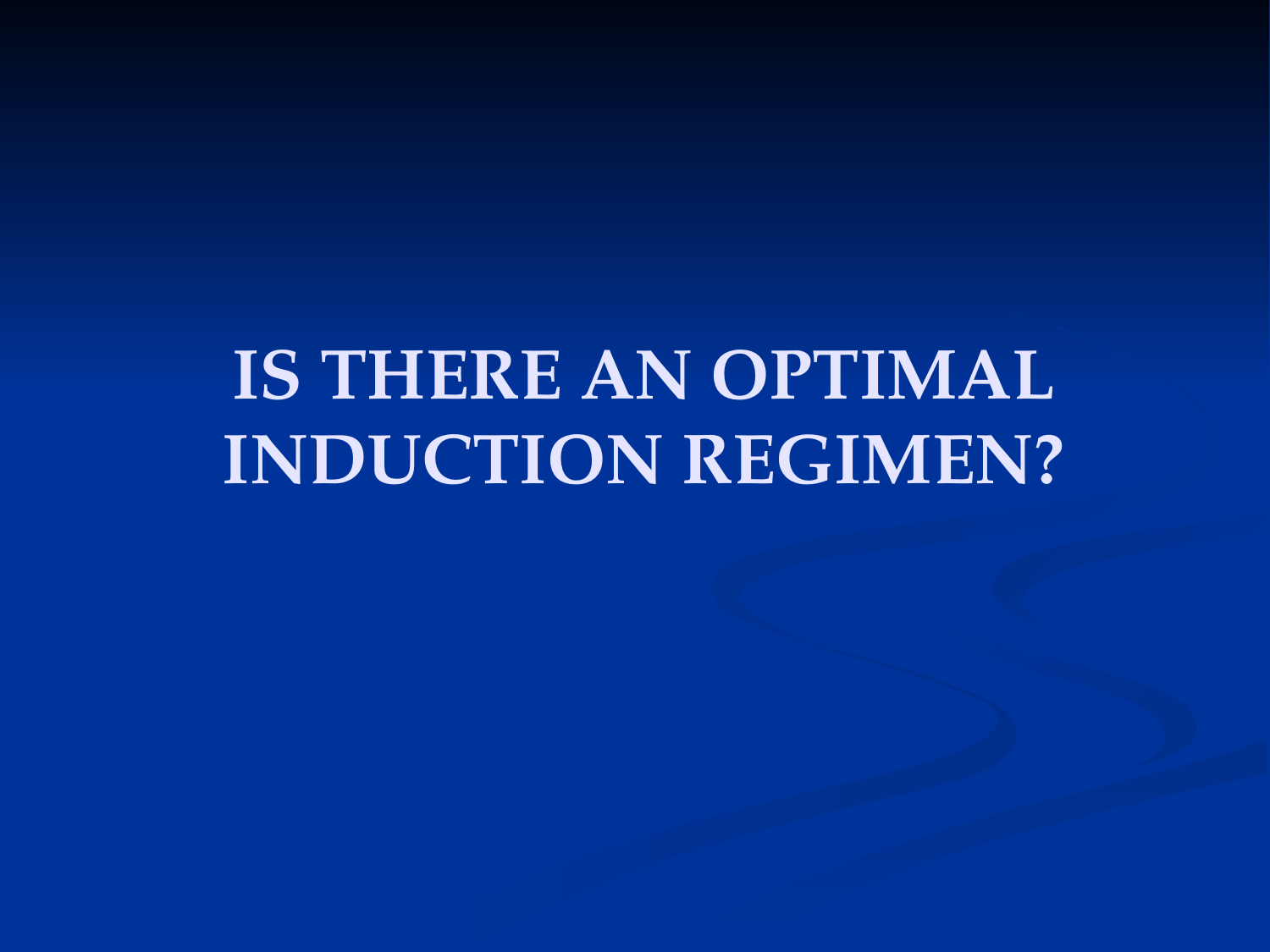

# IS THERE AN OPTIMAL INDUCTION REGIMEN?